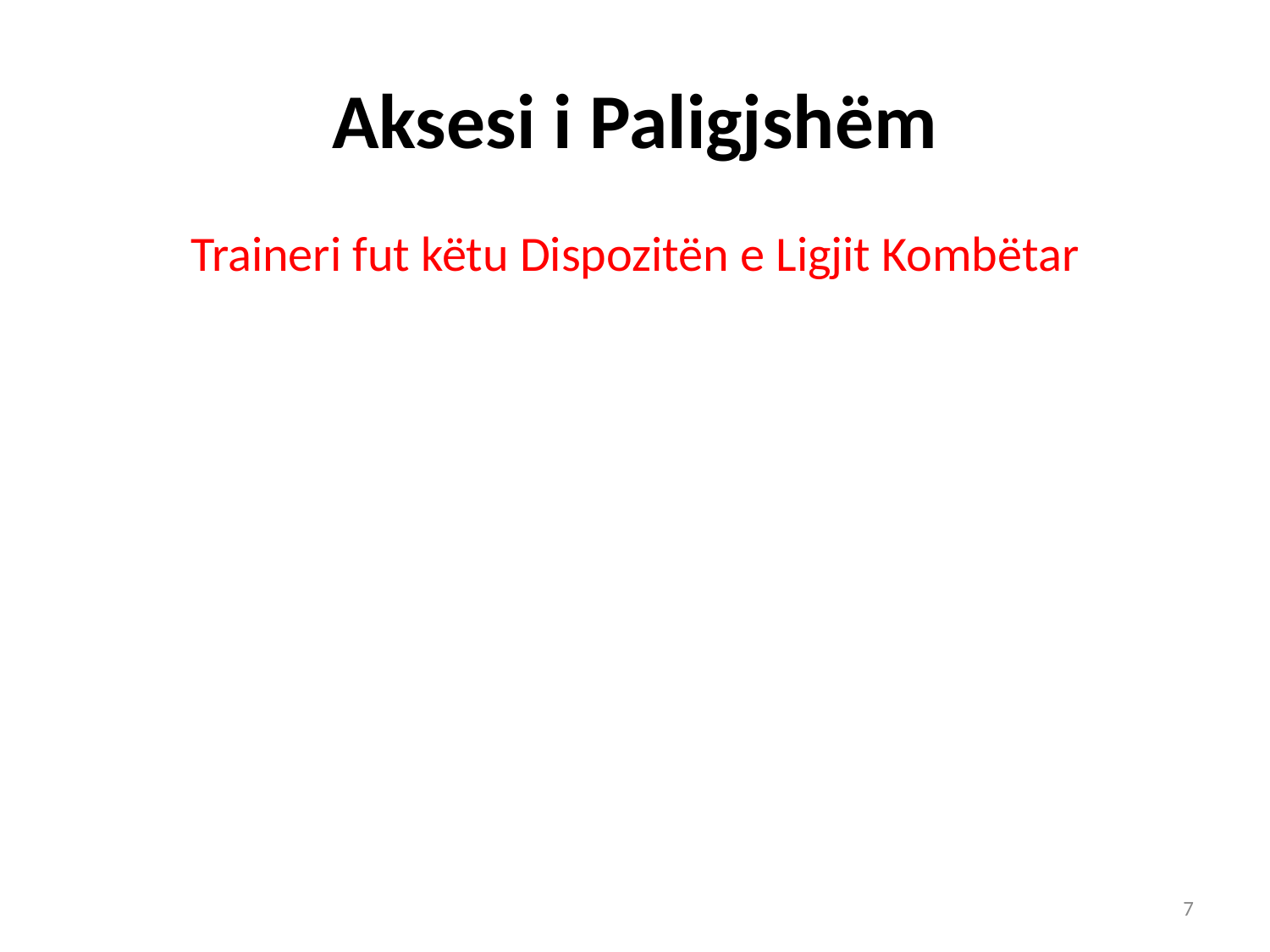

# Aksesi i Paligjshëm
Traineri fut këtu Dispozitën e Ligjit Kombëtar
7